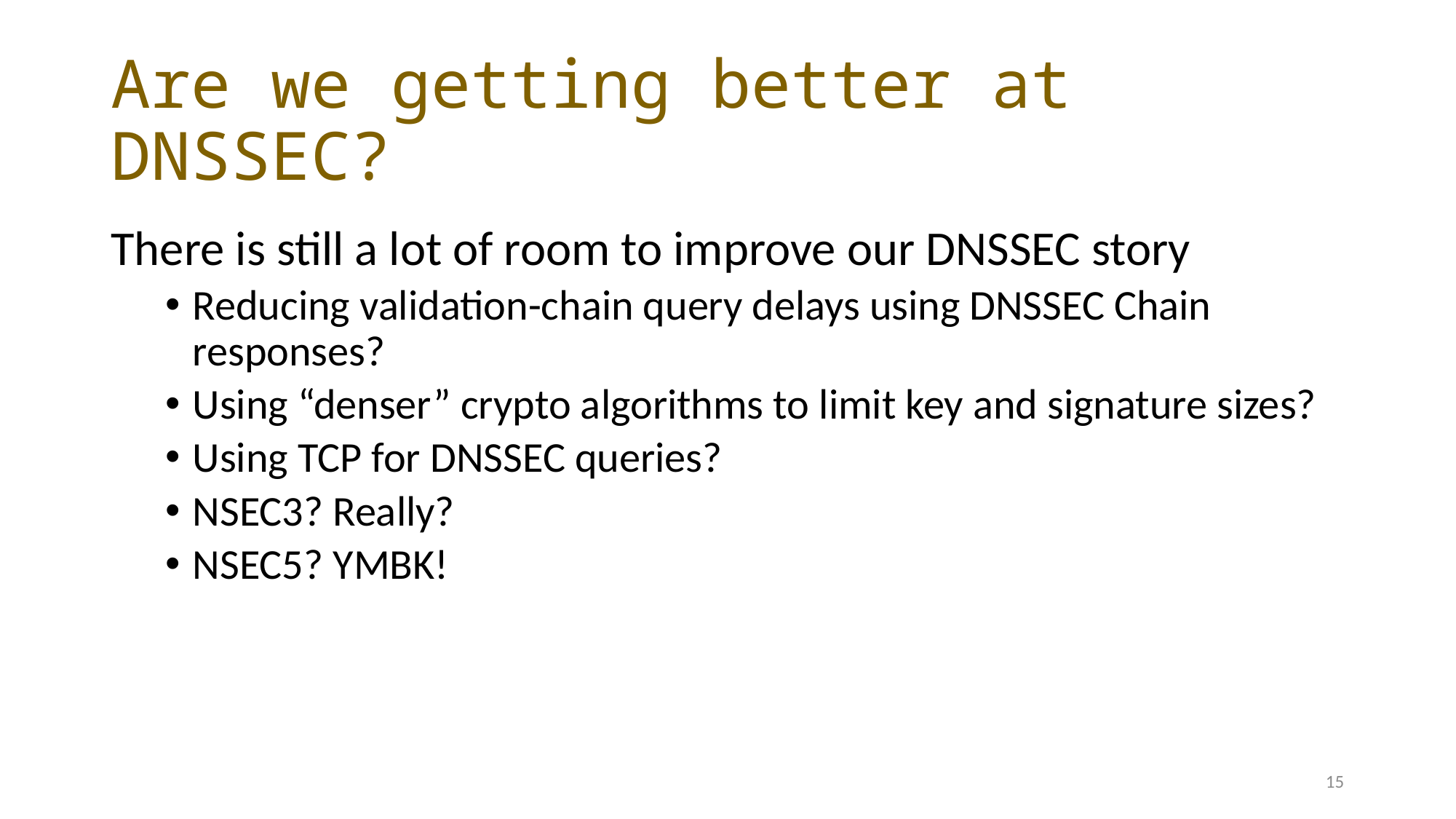

# Are we getting better at DNSSEC?
There is still a lot of room to improve our DNSSEC story
Reducing validation-chain query delays using DNSSEC Chain responses?
Using “denser” crypto algorithms to limit key and signature sizes?
Using TCP for DNSSEC queries?
NSEC3? Really?
NSEC5? YMBK!

15